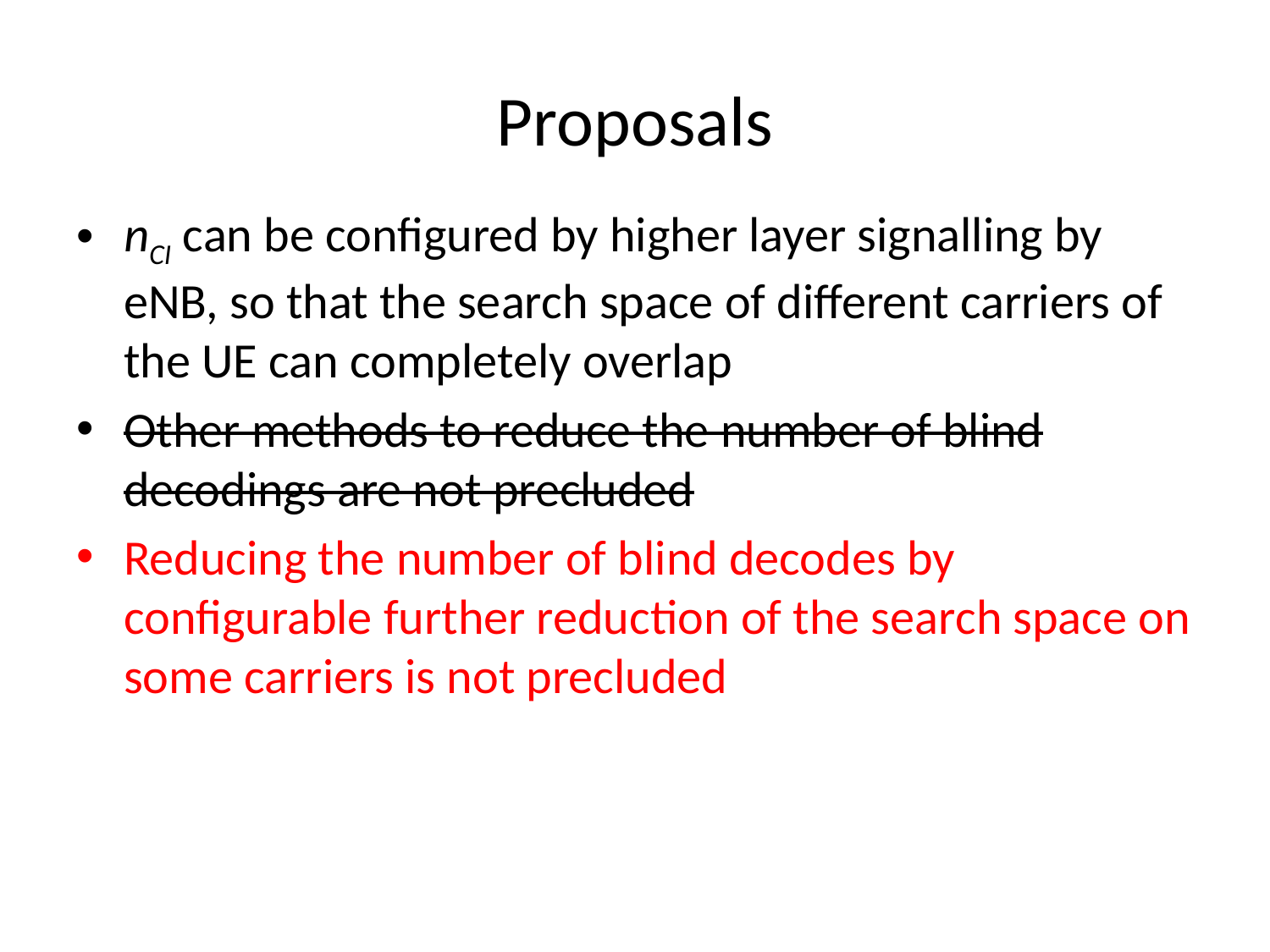

# Proposals
nCI can be configured by higher layer signalling by eNB, so that the search space of different carriers of the UE can completely overlap
Other methods to reduce the number of blind decodings are not precluded
Reducing the number of blind decodes by configurable further reduction of the search space on some carriers is not precluded